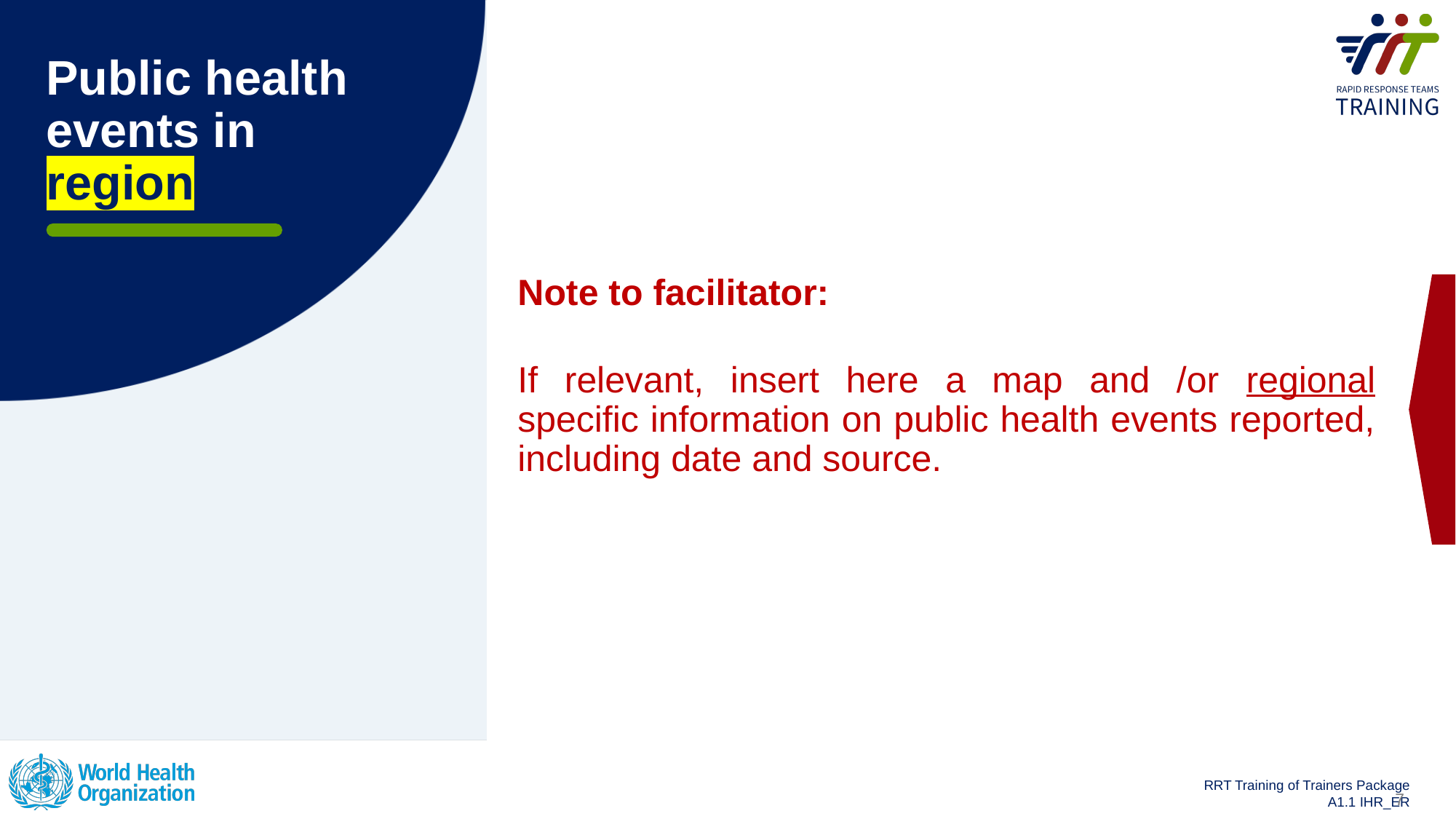

Public health events in region

Note to facilitator:

If relevant, insert here a map and /or regional specific information on public health events reported, including date and source.